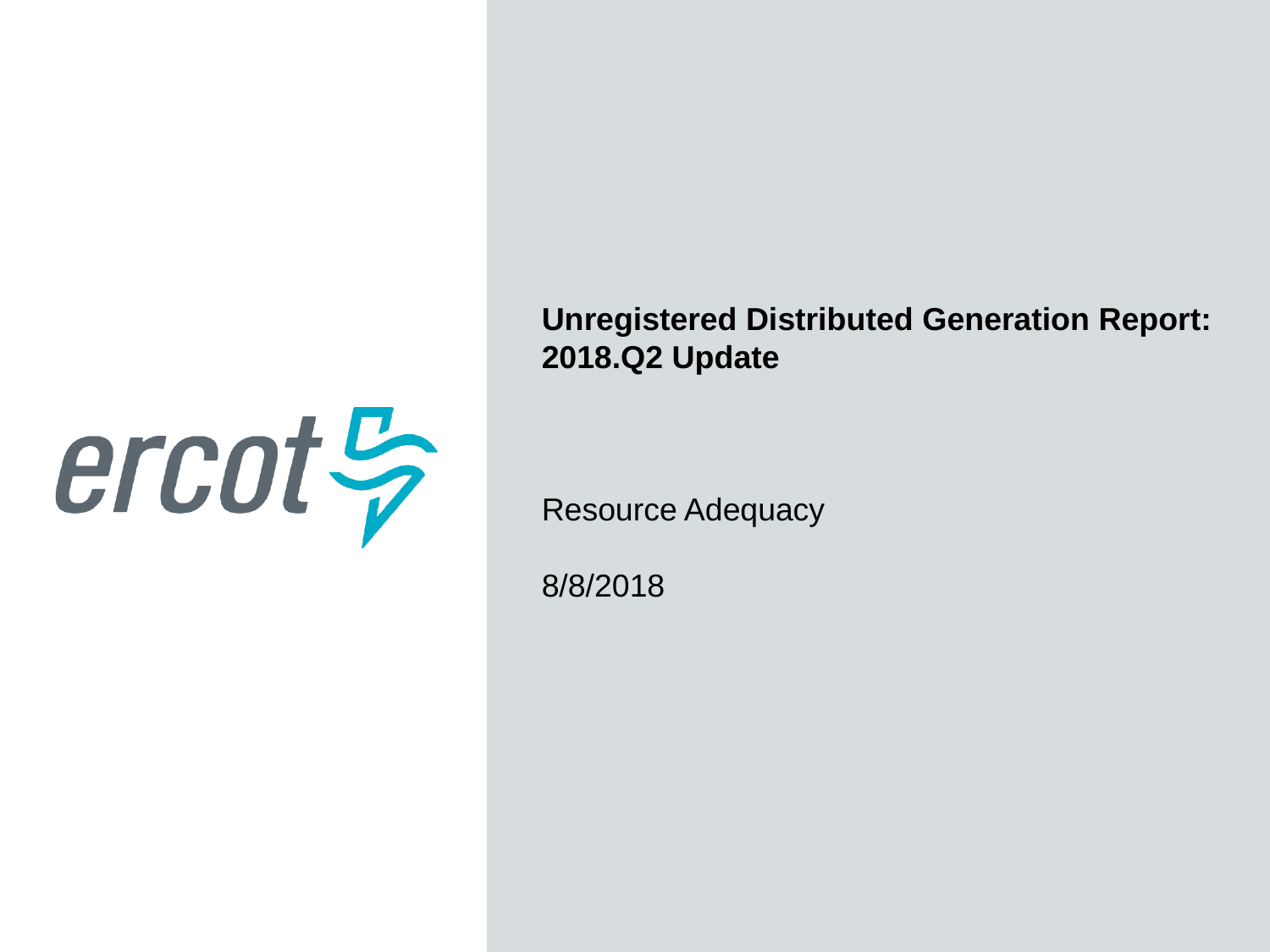

Unregistered Distributed Generation Report:
2018.Q2 Update

Resource Adequacy

8/8/2018